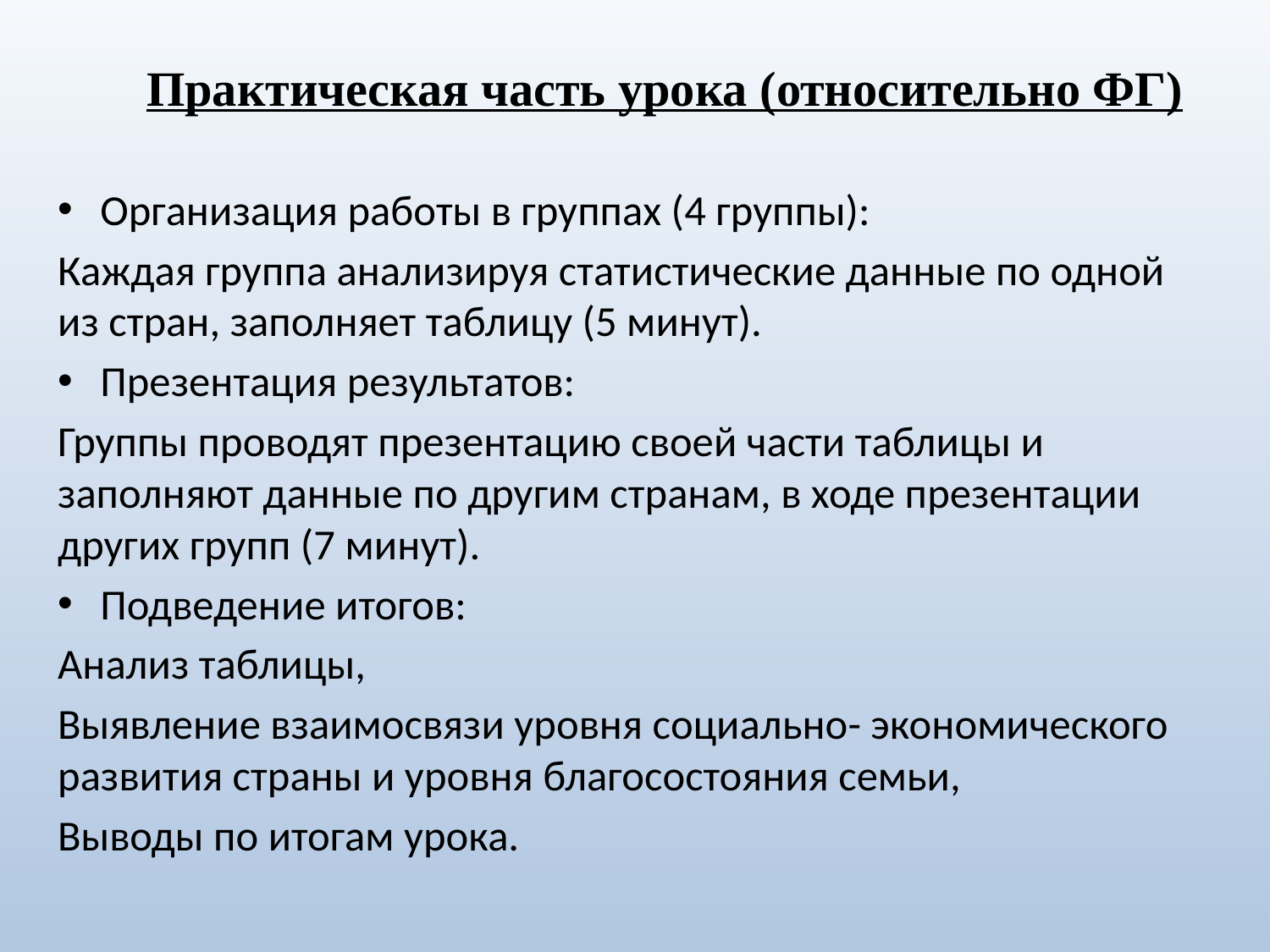

Практическая часть урока (относительно ФГ)

Организация работы в группах (4 группы):
Каждая группа анализируя статистические данные по одной из стран, заполняет таблицу (5 минут).
Презентация результатов:
Группы проводят презентацию своей части таблицы и заполняют данные по другим странам, в ходе презентации других групп (7 минут).
Подведение итогов:
Анализ таблицы,
Выявление взаимосвязи уровня социально- экономического развития страны и уровня благосостояния семьи,
Выводы по итогам урока.